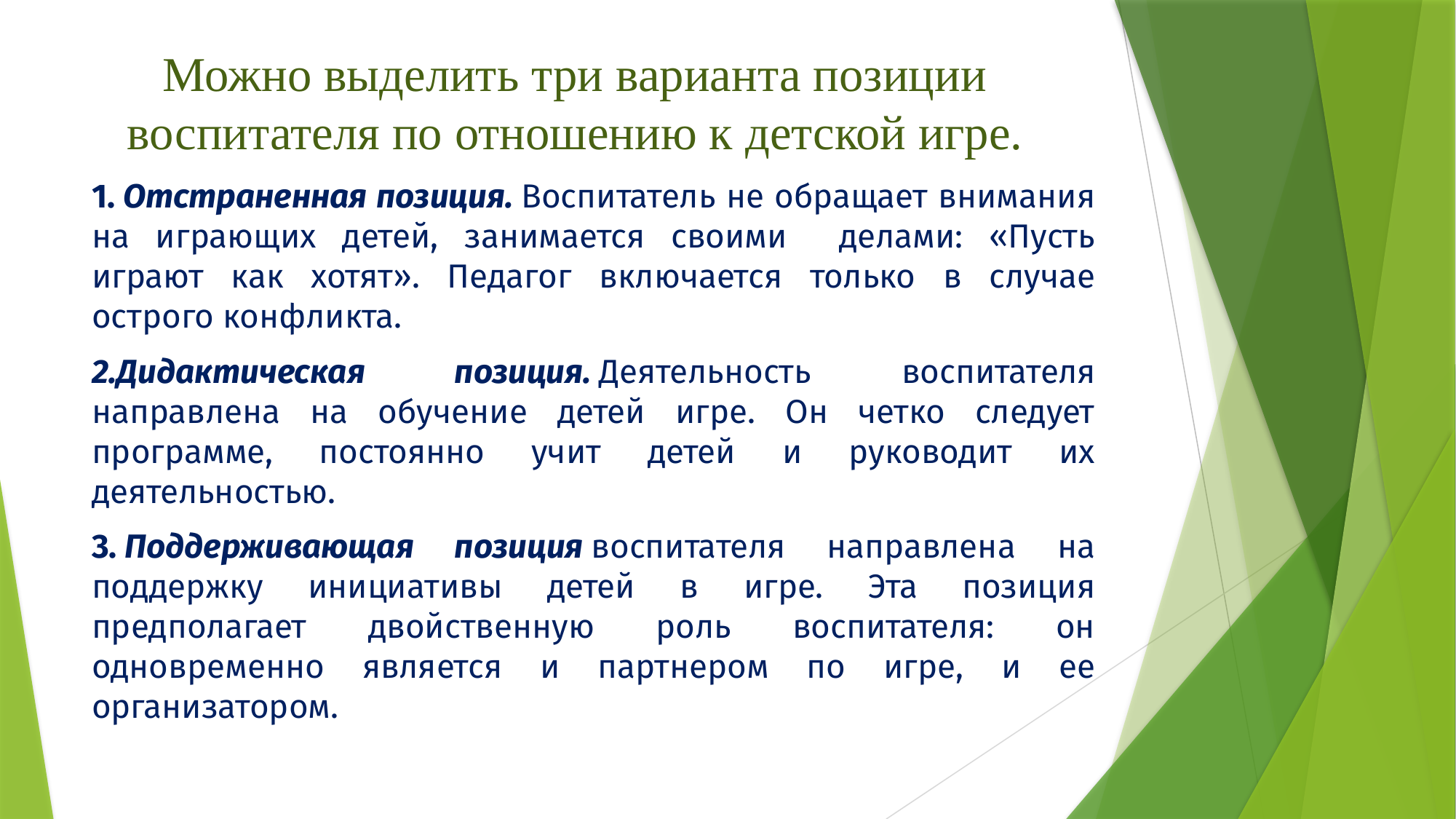

# Можно выделить три варианта позиции воспитателя по отношению к детской игре.
1. Отстраненная позиция. Воспитатель не обращает внимания на играющих детей, занимается своими  делами: «Пусть играют как хотят». Педагог включается только в случае острого конфликта.
2.Дидактическая позиция. Деятельность воспитателя направлена на обучение детей игре. Он четко следует программе, постоянно учит детей и руководит их деятельностью.
3. Поддерживающая позиция воспитателя направлена на поддержку инициативы детей в игре. Эта позиция предполагает двойственную роль воспитателя: он одновременно является и партнером по игре, и ее организатором.